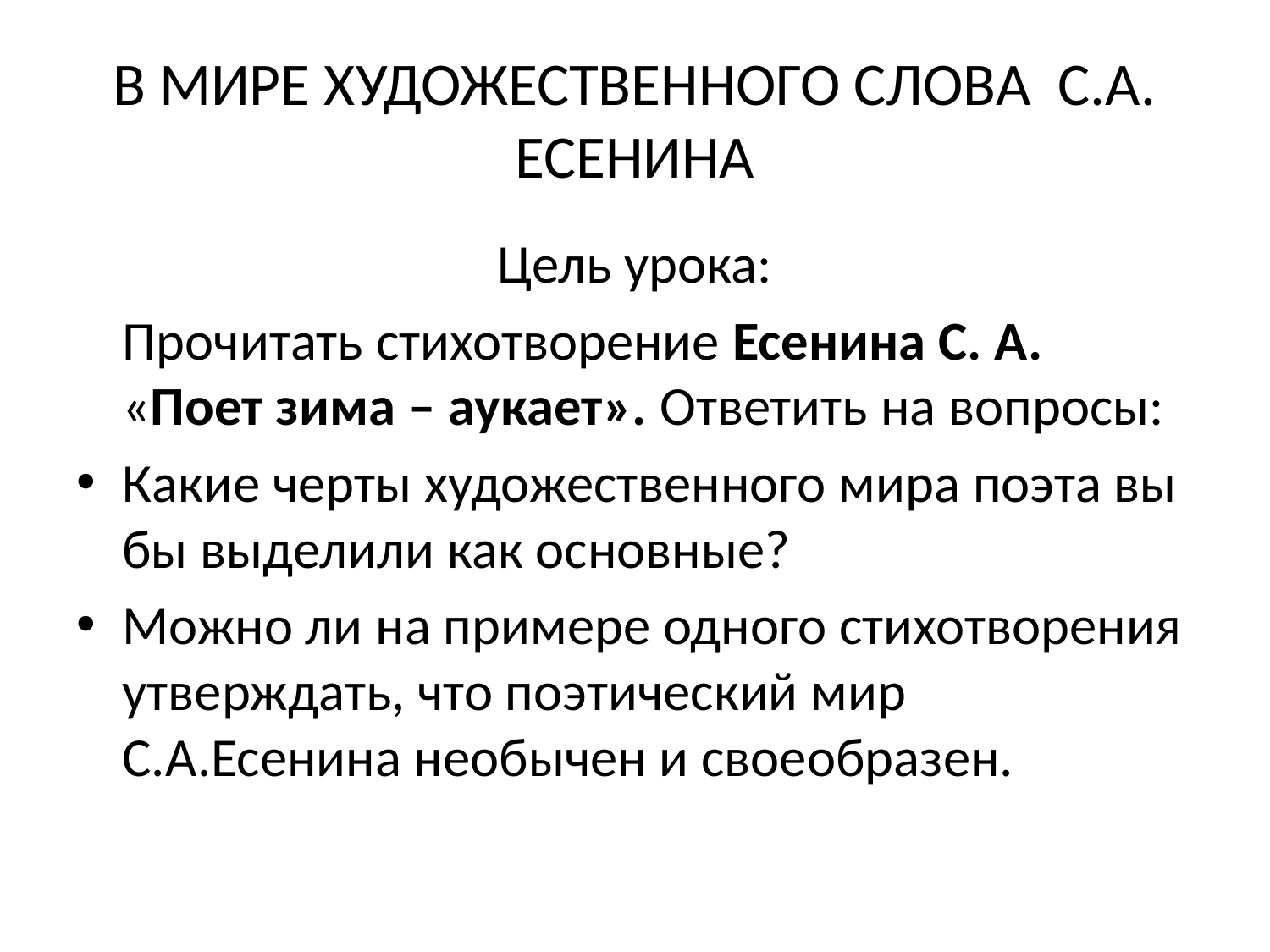

# В МИРЕ ХУДОЖЕСТВЕННОГО СЛОВА  С.А. ЕСЕНИНА
Цель урока:
	Прочитать стихотворение Есенина С. А.
«Поет зима – аукает». Ответить на вопросы:
Какие черты художественного мира поэта вы бы выделили как основные?
Можно ли на примере одного стихотворения утверждать, что поэтический мир С.А.Есенина необычен и своеобразен.